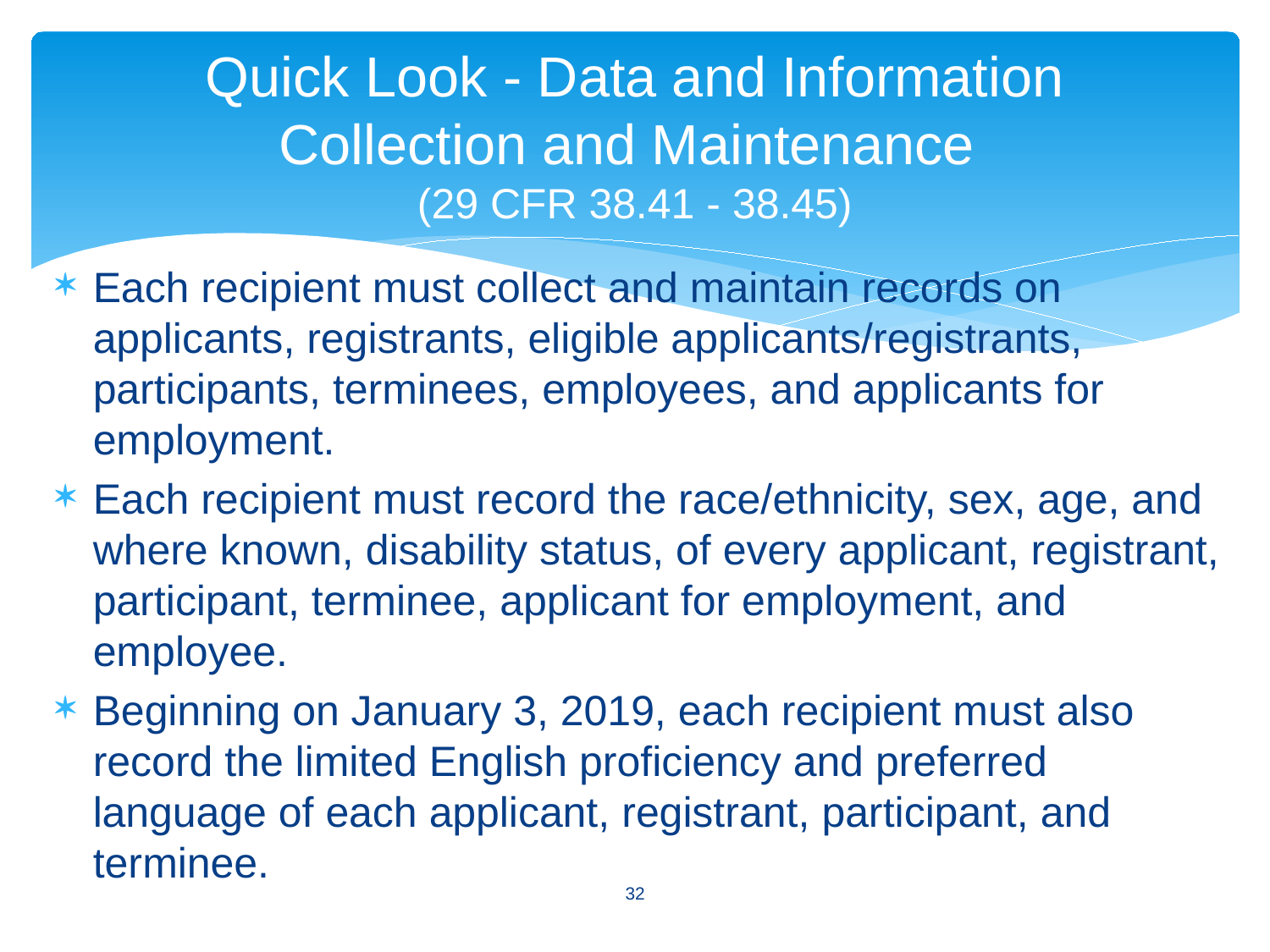

# Quick Look - Data and Information Collection and Maintenance (29 CFR 38.41 - 38.45)
Each recipient must collect and maintain records on applicants, registrants, eligible applicants/registrants, participants, terminees, employees, and applicants for employment.
Each recipient must record the race/ethnicity, sex, age, and where known, disability status, of every applicant, registrant, participant, terminee, applicant for employment, and employee.
Beginning on January 3, 2019, each recipient must also record the limited English proficiency and preferred language of each applicant, registrant, participant, and terminee.
32